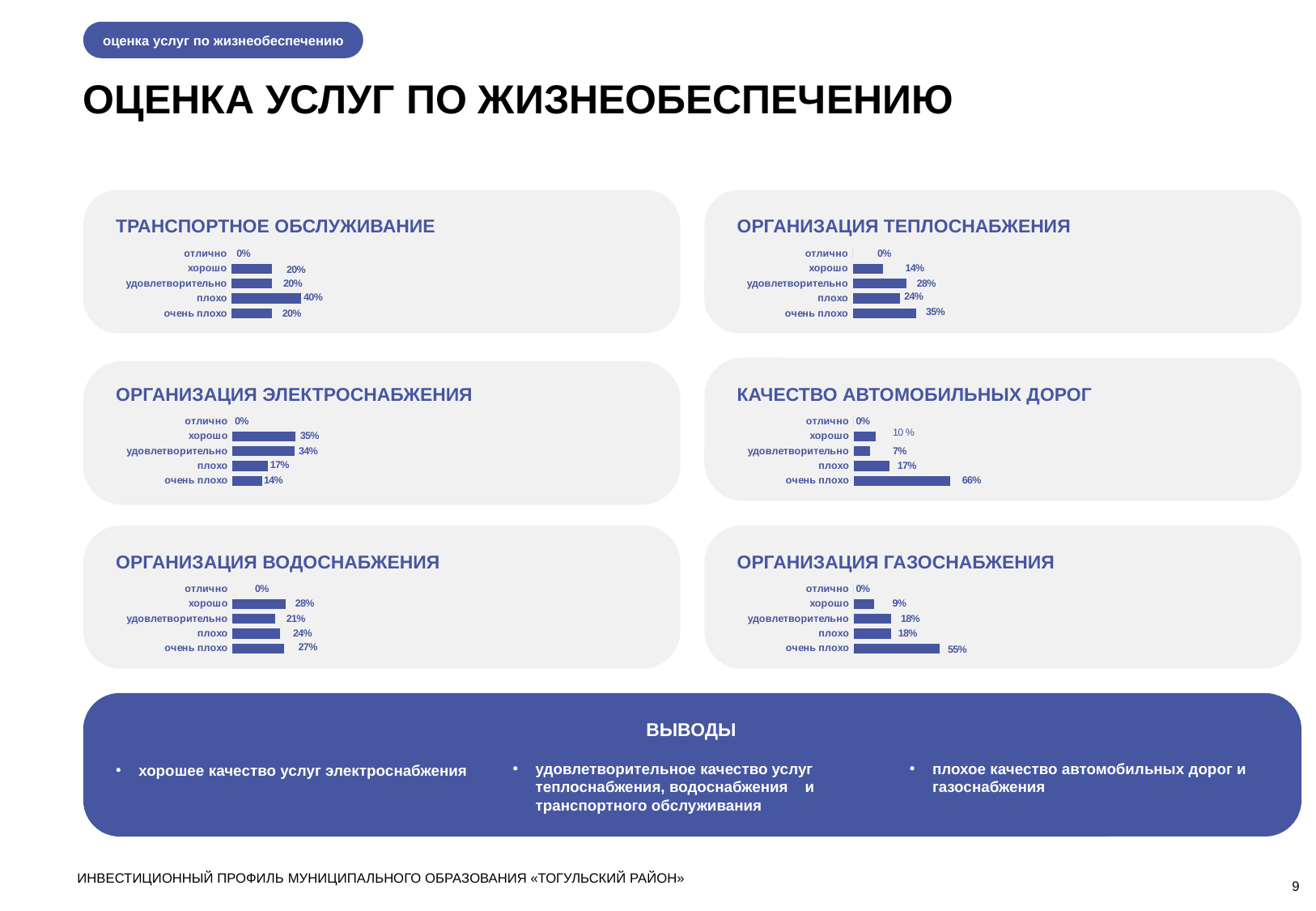

оценка услуг по жизнеобеспечению
ОЦЕНКА УСЛУГ ПО ЖИЗНЕОБЕСПЕЧЕНИЮ

ТРАНСПОРТНОЕ ОБСЛУЖИВАНИЕ
ОРГАНИЗАЦИЯ ТЕПЛОСНАБЖЕНИЯ

### Chart

| Category | Ряд 1 | Ряд 2 |
|---|---|---|
| очень плохо | 0.2 | 1.0 |
| плохо | 0.4 | 1.0 |
| удовлетворительно | 0.2 | 1.0 |
| хорошо | 0.2 | 1.0 |
| отлично | 0.0 | 1.0 |

### Chart

| Category | Ряд 1 | Ряд 2 |
|---|---|---|
| очень плохо | 0.35 | 1.0 |
| плохо | 0.24 | 1.0 |
| удовлетворительно | 0.28 | 1.0 |
| хорошо | 0.14 | 1.0 |
| отлично | 0.0 | 1.0 |

ОРГАНИЗАЦИЯ ЭЛЕКТРОСНАБЖЕНИЯ
КАЧЕСТВО АВТОМОБИЛЬНЫХ ДОРОГ

### Chart

| Category | Ряд 1 | Ряд 2 |
|---|---|---|
| очень плохо | 0.14 | 1.0 |
| плохо | 0.17 | 1.0 |
| удовлетворительно | 0.34 | 1.0 |
| хорошо | 0.35 | 1.0 |
| отлично | 0.0 | 1.0 |

### Chart

| Category | Ряд 1 | Ряд 2 |
|---|---|---|
| очень плохо | 0.66 | 1.0 |
| плохо | 0.17 | 1.0 |
| удовлетворительно | 0.07 | 1.0 |
| хорошо | 0.1 | 1.0 |
| отлично | 0.0 | 1.0 |

ОРГАНИЗАЦИЯ ВОДОСНАБЖЕНИЯ
ОРГАНИЗАЦИЯ ГАЗОСНАБЖЕНИЯ

### Chart

| Category | Ряд 1 | Ряд 2 |
|---|---|---|
| очень плохо | 0.27 | 1.0 |
| плохо | 0.24 | 1.0 |
| удовлетворительно | 0.21 | 1.0 |
| хорошо | 0.28 | 1.0 |
| отлично | 0.0 | 1.0 |

### Chart

| Category | Ряд 1 | Ряд 2 |
|---|---|---|
| очень плохо | 0.55 | 1.0 |
| плохо | 0.18 | 1.0 |
| удовлетворительно | 0.18 | 1.0 |
| хорошо | 0.09 | 1.0 |
| отлично | 0.0 | 1.0 |
ВЫВОДЫ
плохое качество автомобильных дорог и газоснабжения
удовлетворительное качество услуг теплоснабжения, водоснабжения    и транспортного обслуживания
хорошее качество услуг электроснабжения
ИНВЕСТИЦИОННЫЙ ПРОФИЛЬ МУНИЦИПАЛЬНОГО ОБРАЗОВАНИЯ «ТОГУЛЬСКИЙ РАЙОН»
9